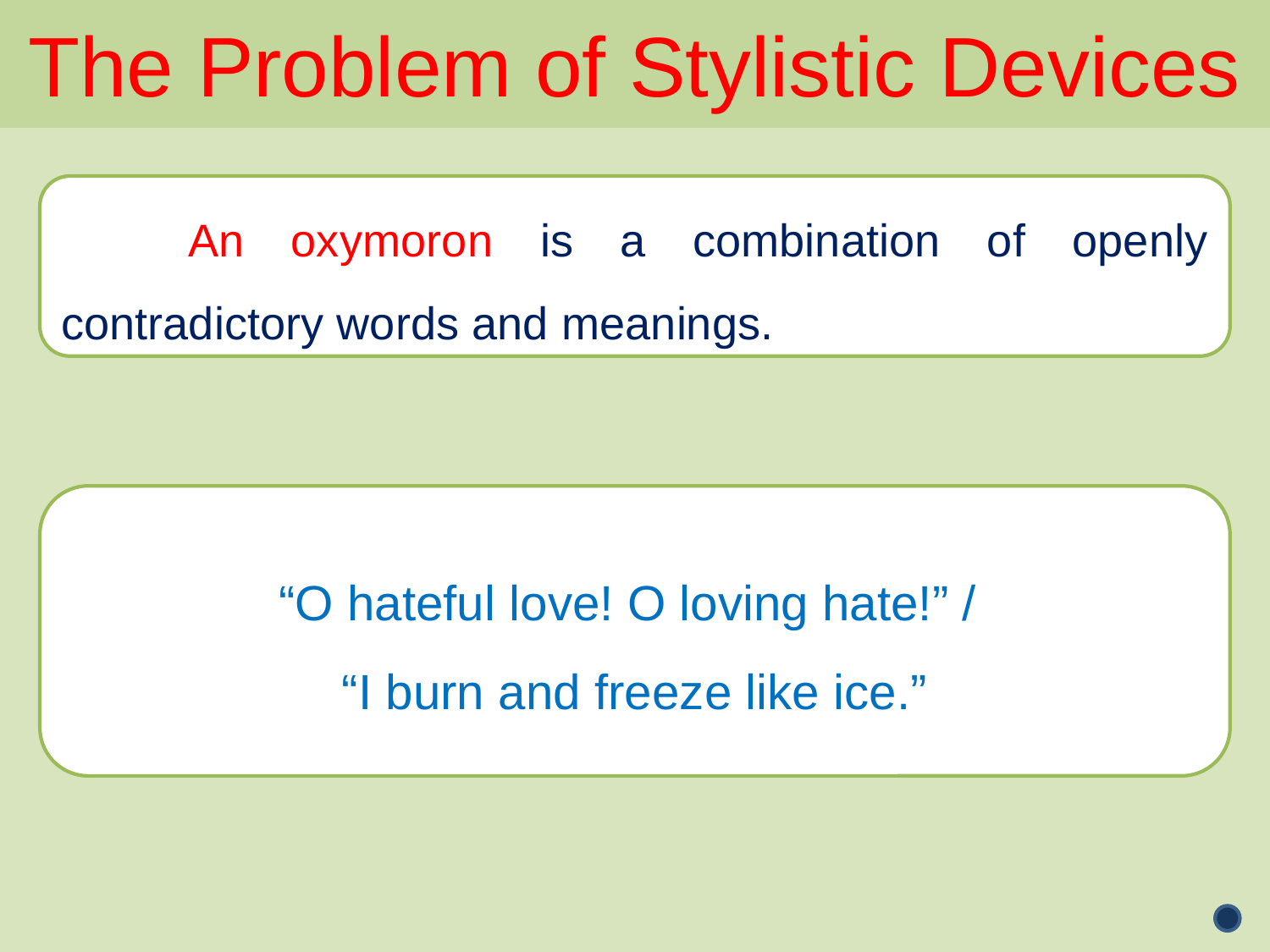

The Problem of Stylistic Devices
	An oxymoron is a combination of openly contradictory words and meanings.
“O hateful love! O loving hate!” /
“I burn and freeze like ice.”